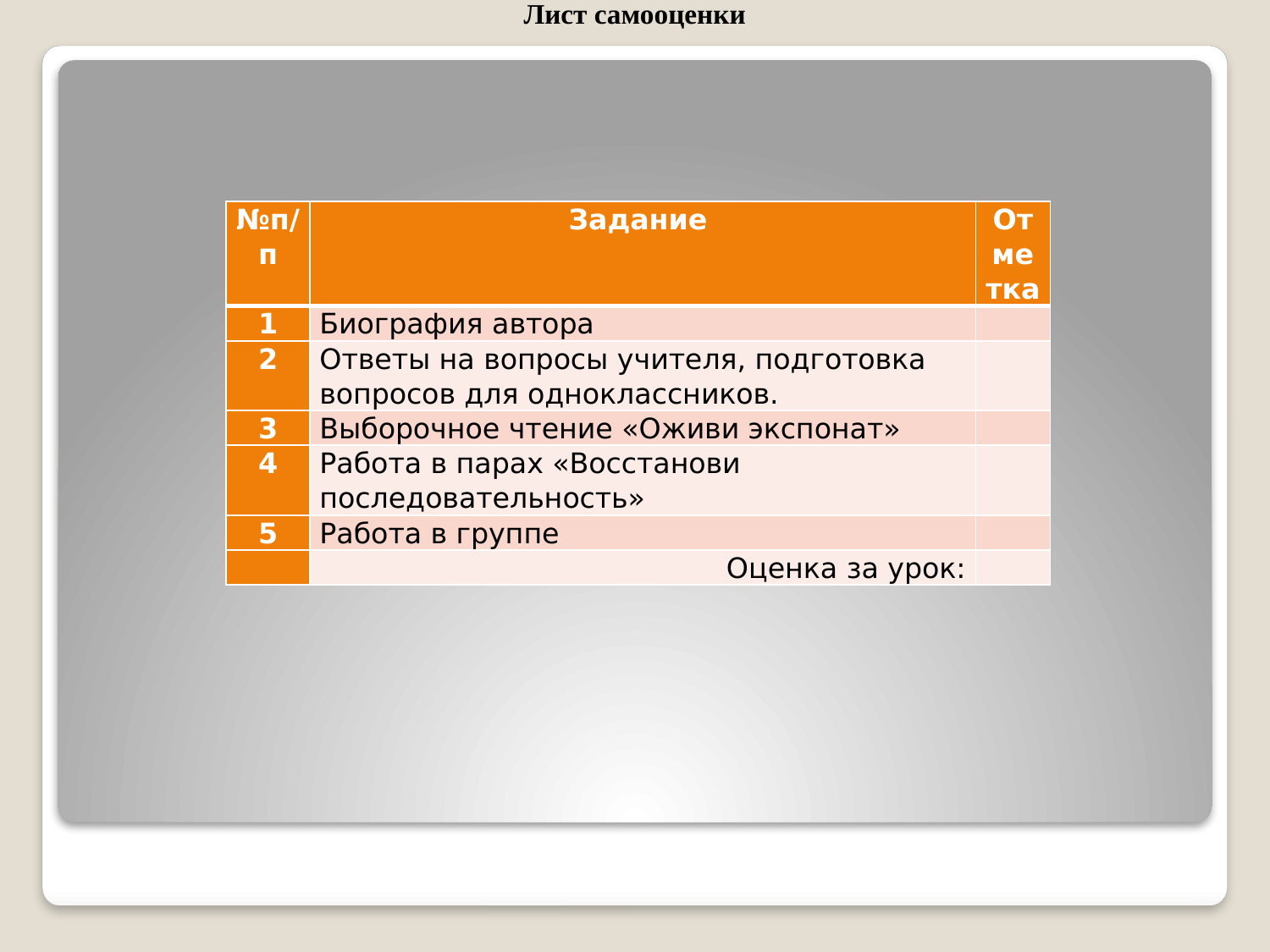

Лист самооценки

| №п/п | Задание | Отметка |
| --- | --- | --- |
| 1 | Биография автора |  |
| 2 | Ответы на вопросы учителя, подготовка вопросов для одноклассников. |  |
| 3 | Выборочное чтение «Оживи экспонат» |  |
| 4 | Работа в парах «Восстанови последовательность» |  |
| 5 | Работа в группе |  |
|  | Оценка за урок: |  |
#